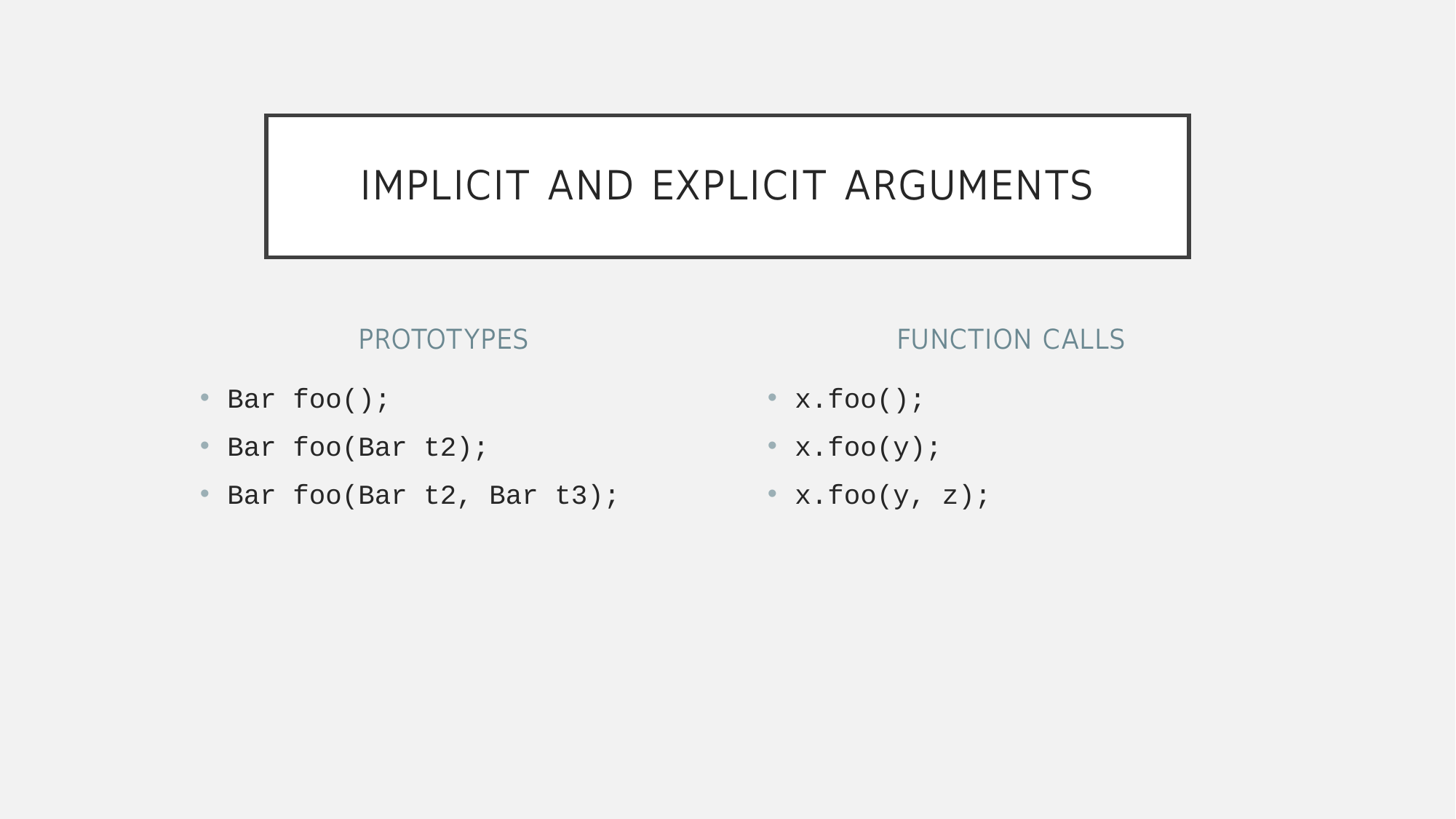

# Implicit and Explicit Arguments
Prototypes
Function Calls
Bar foo();
Bar foo(Bar t2);
Bar foo(Bar t2, Bar t3);
x.foo();
x.foo(y);
x.foo(y, z);